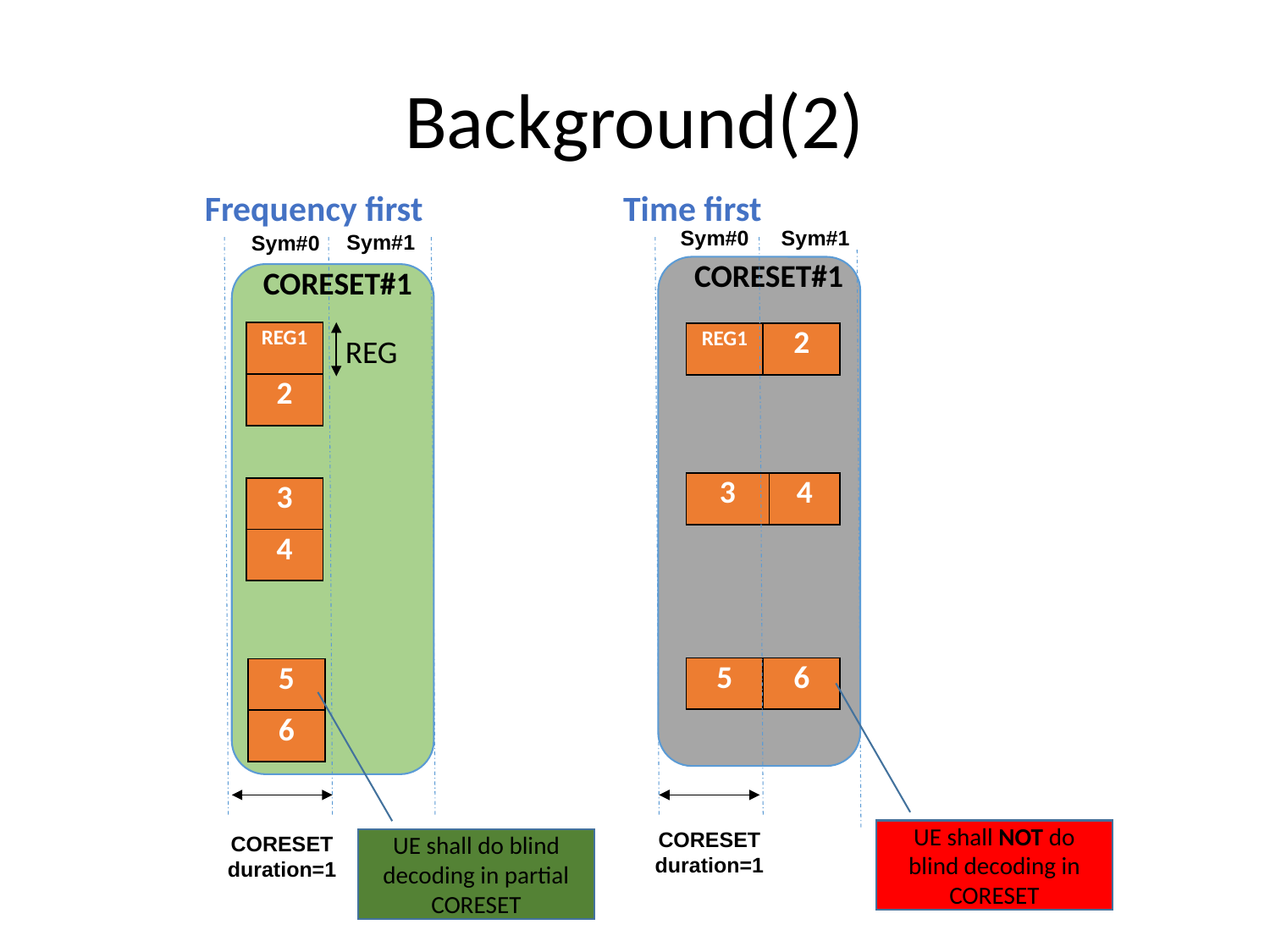

# Background(2)
Frequency first
Sym#1
Sym#0
CORESET#1

| REG1 |
| --- |
| 2 |
REG
| 3 |
| --- |
| 4 |
| 5 |
| --- |
| 6 |
CORESET duration=1
UE shall do blind decoding in partial CORESET
Time first
Sym#1
Sym#0
CORESET#1

| REG1 | 2 |
| --- | --- |
| 3 | 4 |
| --- | --- |
| 5 | 6 |
| --- | --- |
CORESET duration=1
UE shall NOT do blind decoding in CORESET